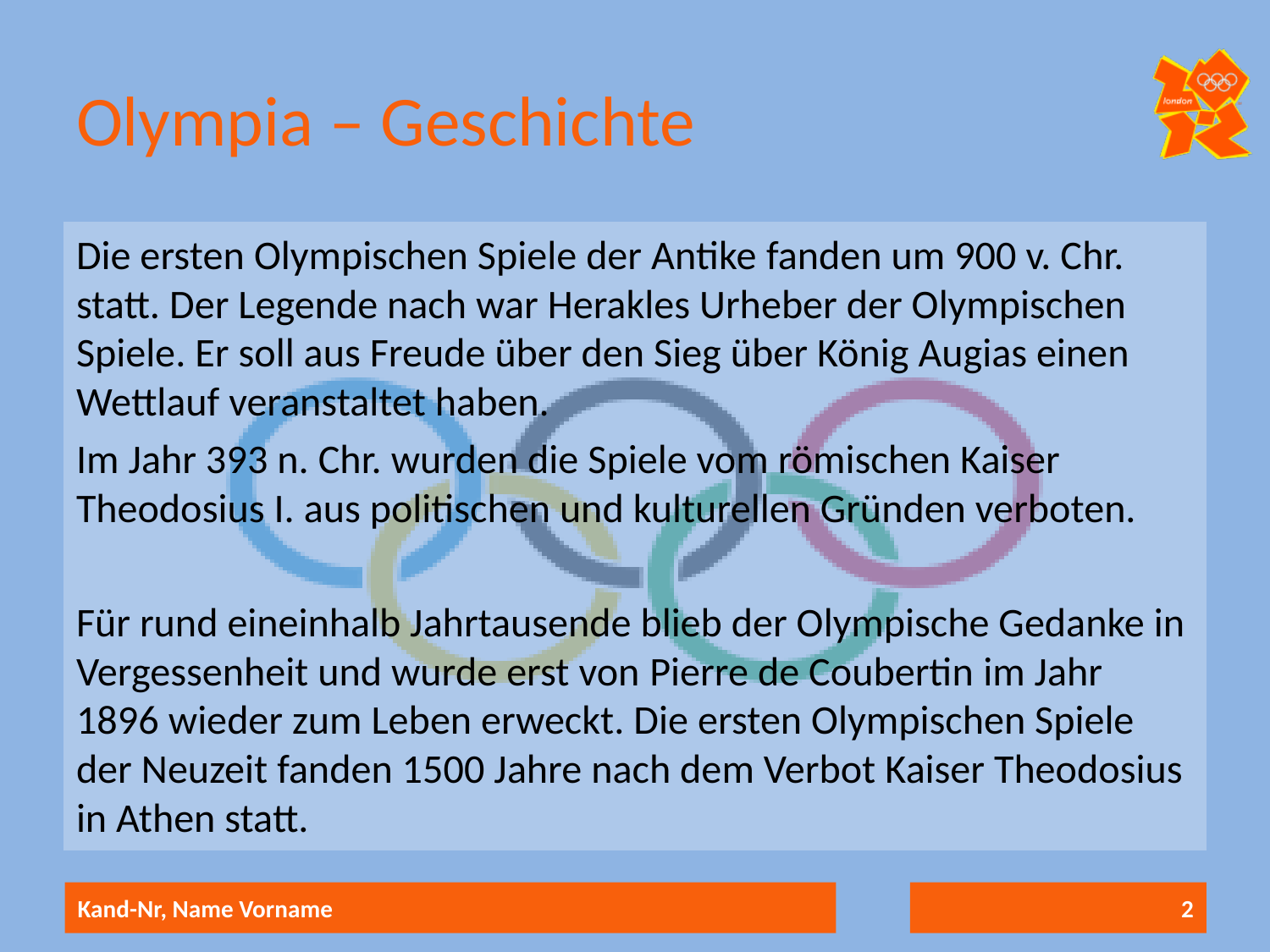

# Olympia – Geschichte
Die ersten Olympischen Spiele der Antike fanden um 900 v. Chr. statt. Der Legende nach war Herakles Urheber der Olympischen Spiele. Er soll aus Freude über den Sieg über König Augias einen Wettlauf veranstaltet haben.
Im Jahr 393 n. Chr. wurden die Spiele vom römischen Kaiser Theodosius I. aus politischen und kulturellen Gründen verboten.

Für rund eineinhalb Jahrtausende blieb der Olympische Gedanke in Vergessenheit und wurde erst von Pierre de Coubertin im Jahr 1896 wieder zum Leben erweckt. Die ersten Olympischen Spiele der Neuzeit fanden 1500 Jahre nach dem Verbot Kaiser Theodosius in Athen statt.

Kand-Nr, Name Vorname
2